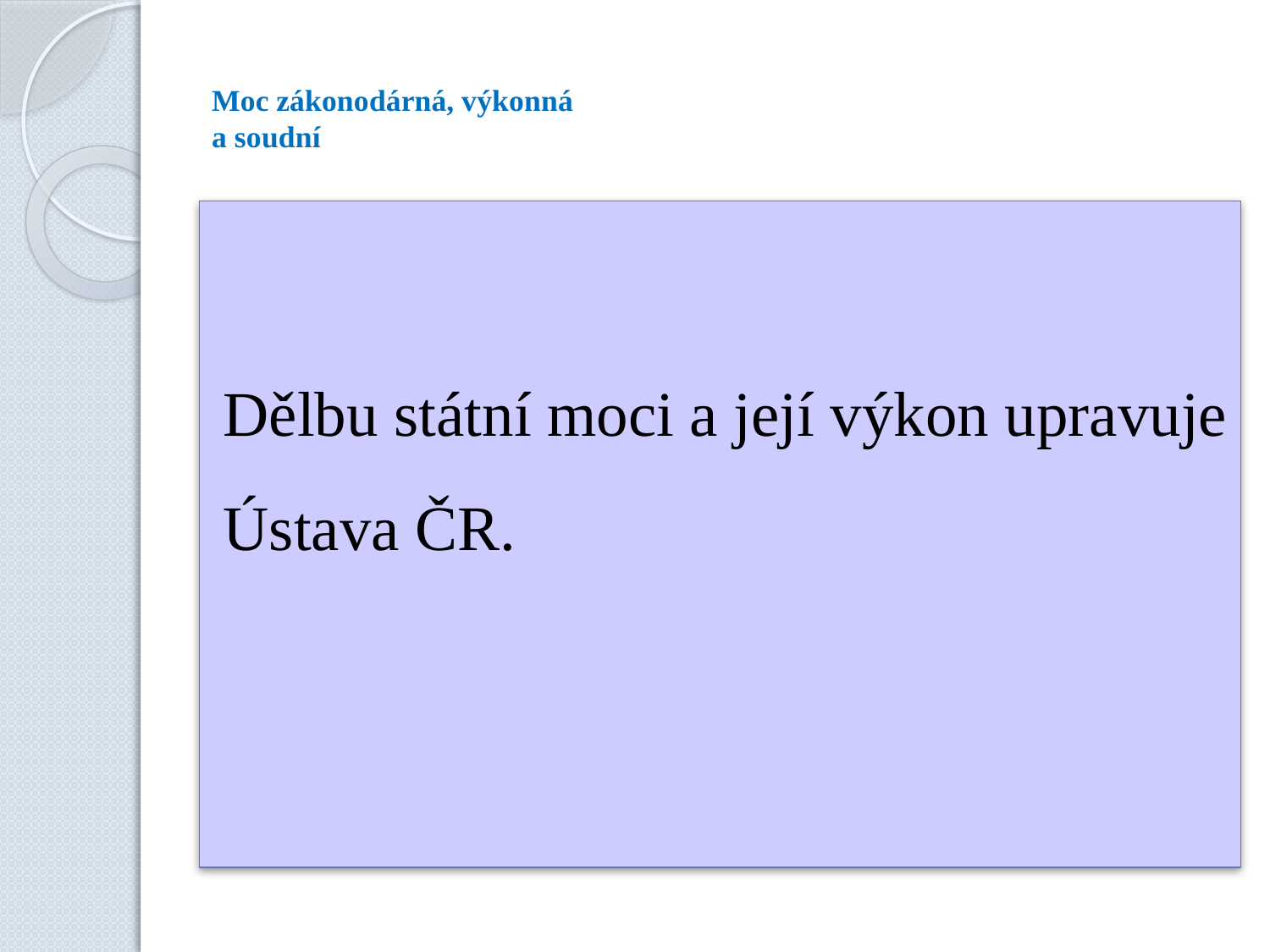

# Moc zákonodárná, výkonná a soudní

Dělbu státní moci a její výkon upravuje Ústava ČR.